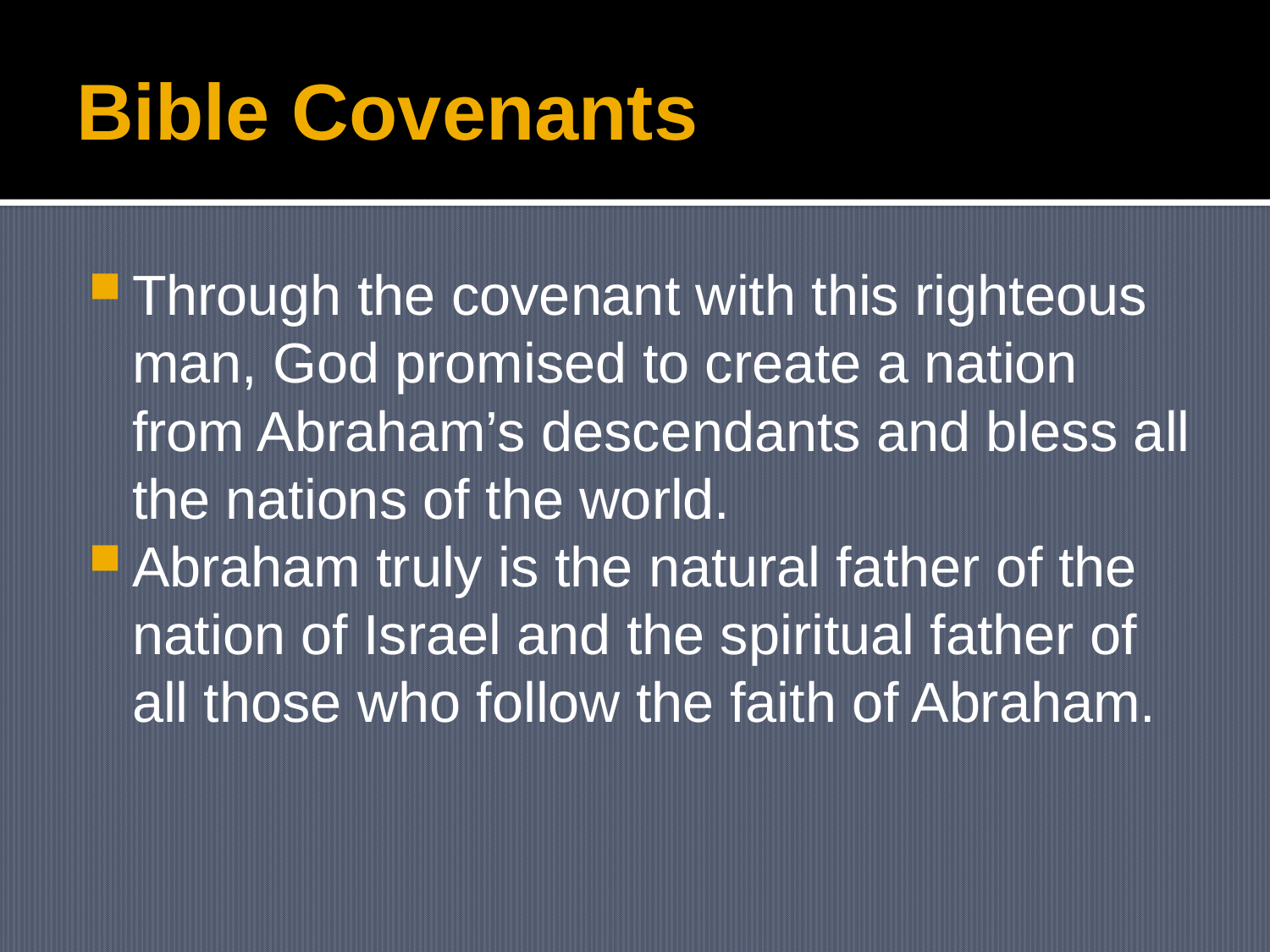

# Bible Covenants
Through the covenant with this righteous man, God promised to create a nation from Abraham’s descendants and bless all the nations of the world.
Abraham truly is the natural father of the nation of Israel and the spiritual father of all those who follow the faith of Abraham.